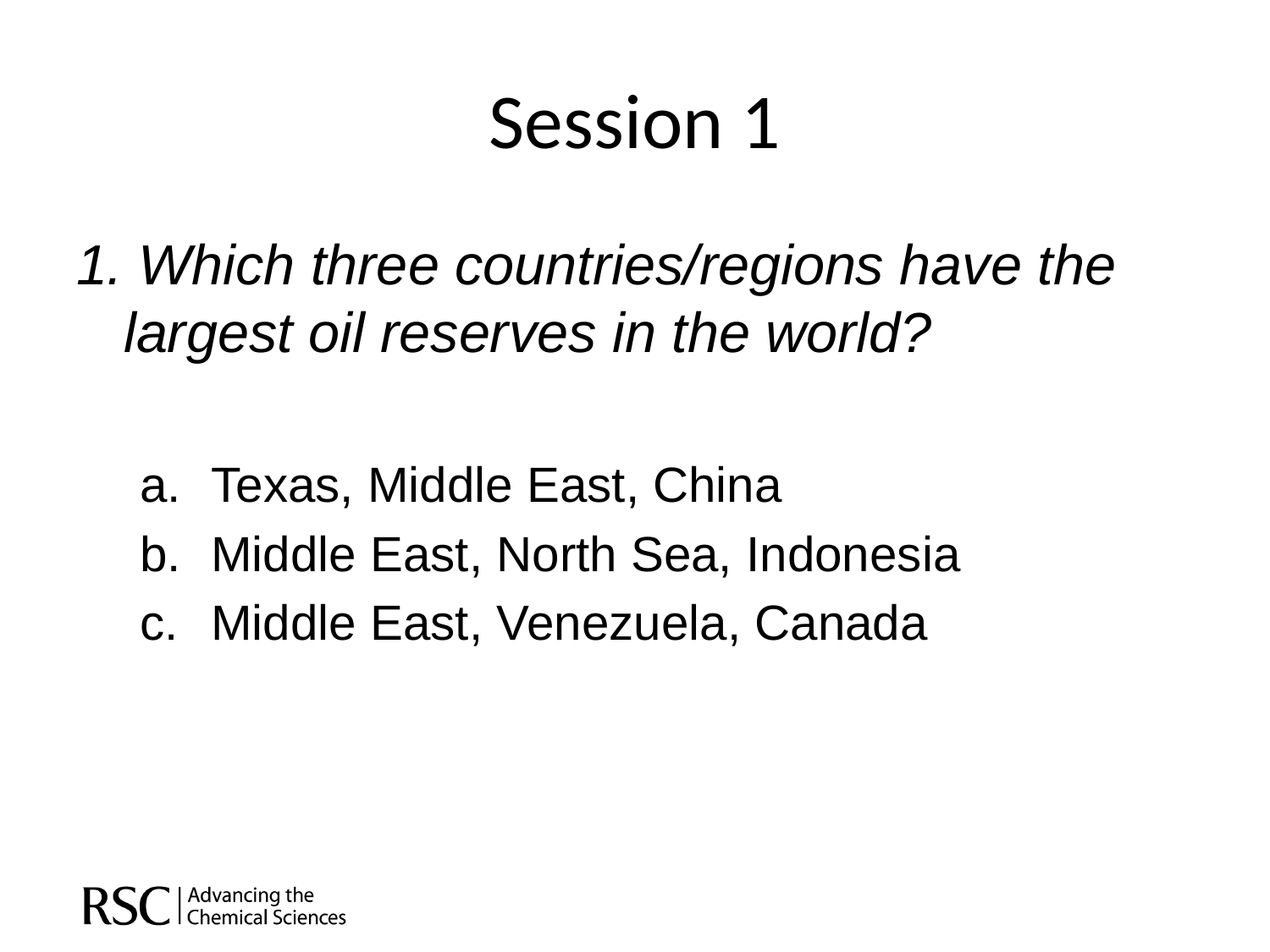

# Session 1
1. Which three countries/regions have the largest oil reserves in the world?

Texas, Middle East, China
Middle East, North Sea, Indonesia
Middle East, Venezuela, Canada